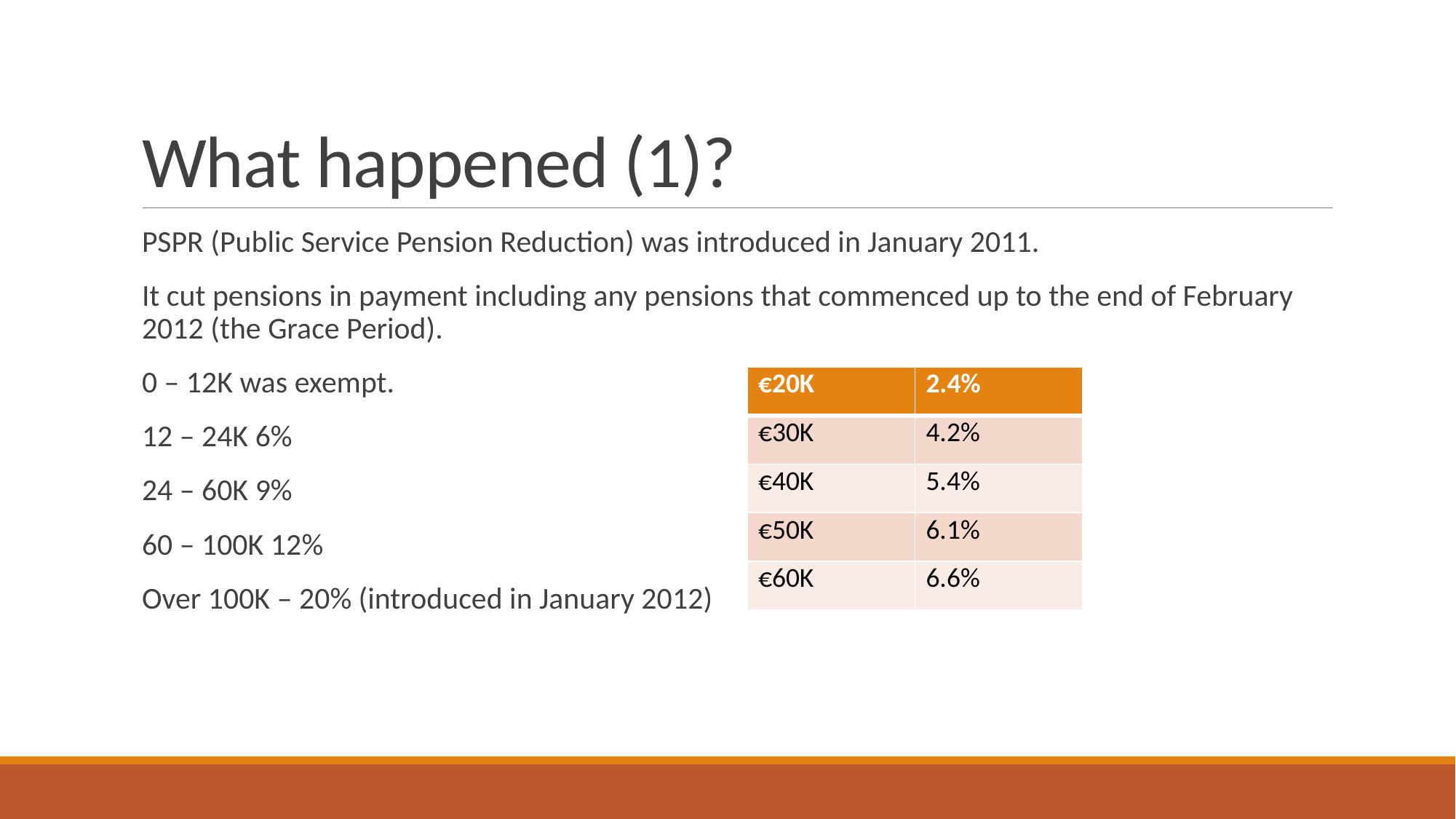

# What happened (1)?
PSPR (Public Service Pension Reduction) was introduced in January 2011.
It cut pensions in payment including any pensions that commenced up to the end of February 2012 (the Grace Period).
0 – 12K was exempt.
12 – 24K 6%
24 – 60K 9%
60 – 100K 12%
Over 100K – 20% (introduced in January 2012)
| €20K | 2.4% |
| --- | --- |
| €30K | 4.2% |
| €40K | 5.4% |
| €50K | 6.1% |
| €60K | 6.6% |